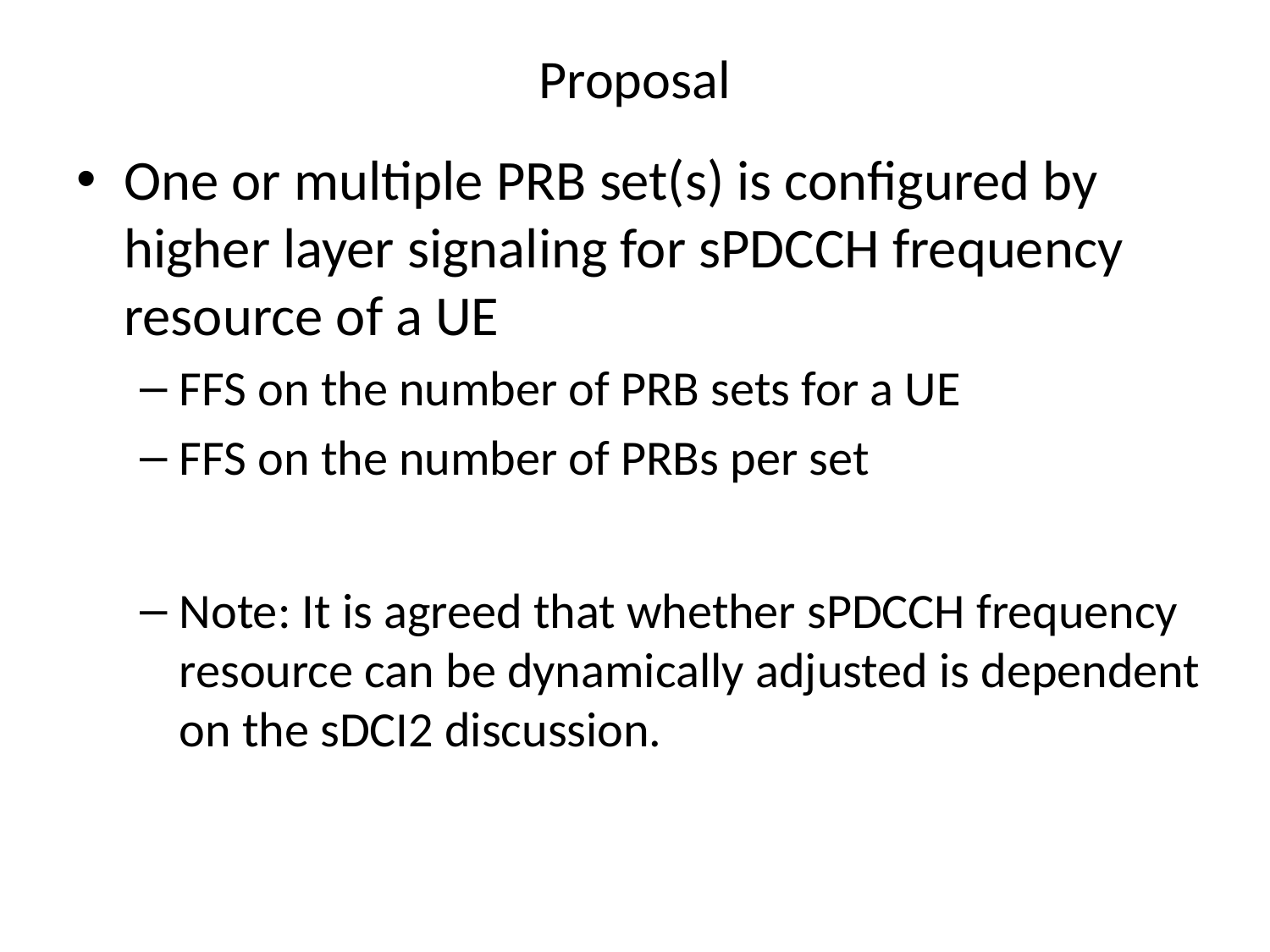

Proposal
One or multiple PRB set(s) is configured by higher layer signaling for sPDCCH frequency resource of a UE
FFS on the number of PRB sets for a UE
FFS on the number of PRBs per set

Note: It is agreed that whether sPDCCH frequency resource can be dynamically adjusted is dependent on the sDCI2 discussion.